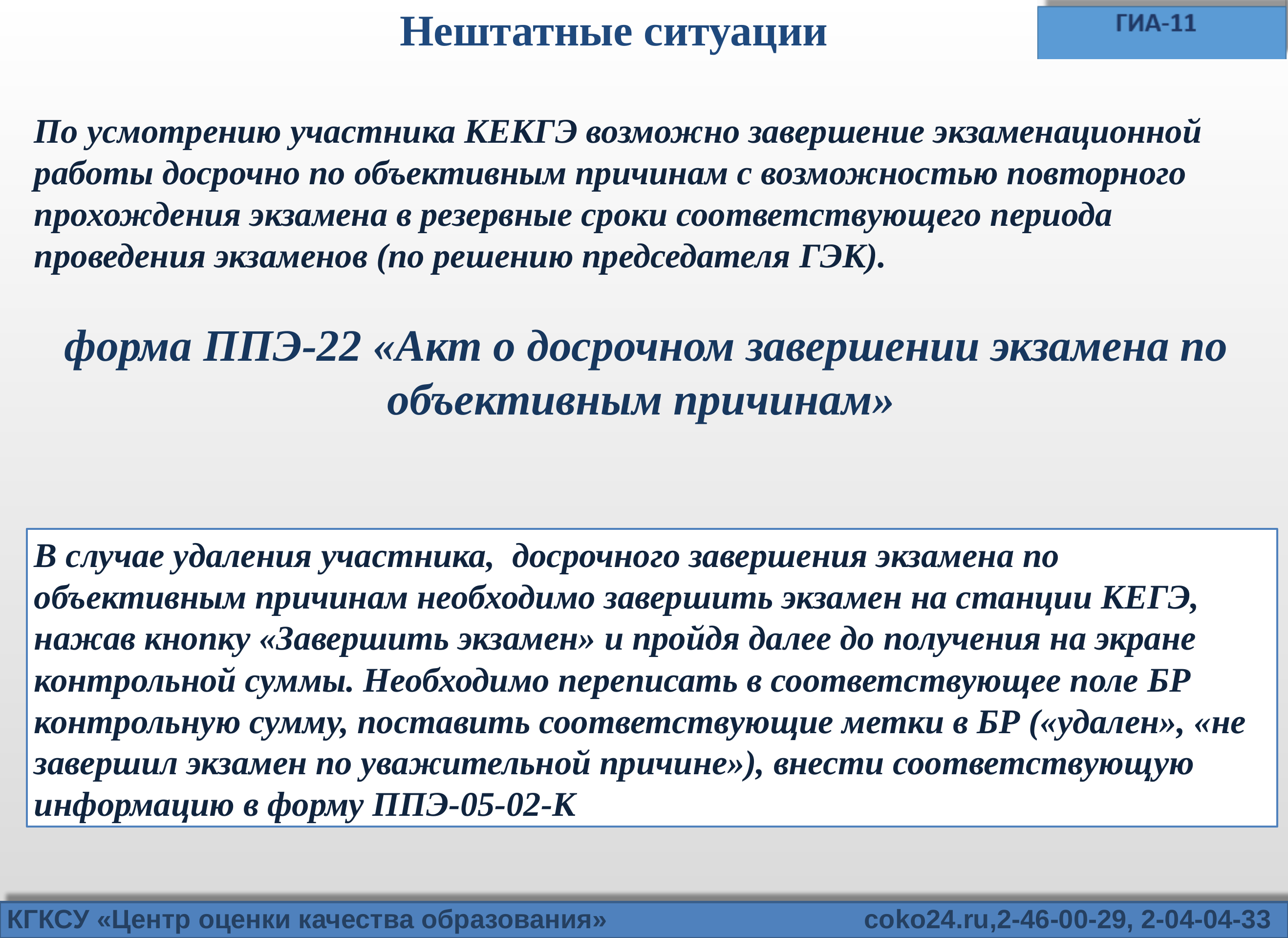

# Нештатные ситуации

По усмотрению участника КЕКГЭ возможно завершение экзаменационной работы досрочно по объективным причинам с возможностью повторного прохождения экзамена в резервные сроки соответствующего периода проведения экзаменов (по решению председателя ГЭК).

форма ППЭ-22 «Акт о досрочном завершении экзамена по объективным причинам»

В случае удаления участника,  досрочного завершения экзамена по объективным причинам необходимо завершить экзамен на станции КЕГЭ, нажав кнопку «Завершить экзамен» и пройдя далее до получения на экране контрольной суммы. Необходимо переписать в соответствующее поле БР контрольную сумму, поставить соответствующие метки в БР («удален», «не завершил экзамен по уважительной причине»), внести соответствующую информацию в форму ППЭ-05-02-К